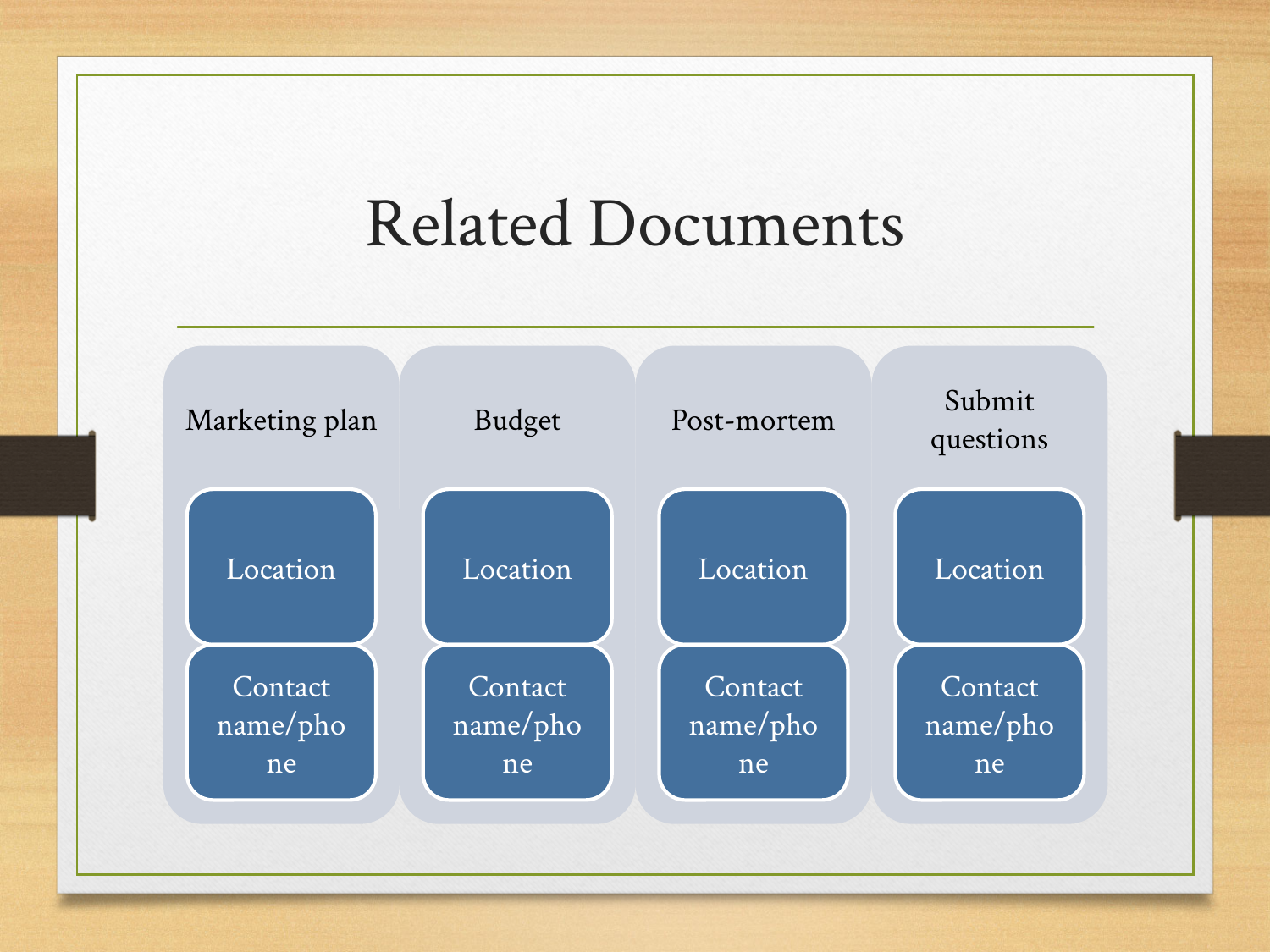

# Related Documents
Marketing plan
Location
Contact name/phone
Budget
Location
Contact name/phone
Post-mortem
Location
Contact name/phone
Submit questions
Location
Contact name/phone